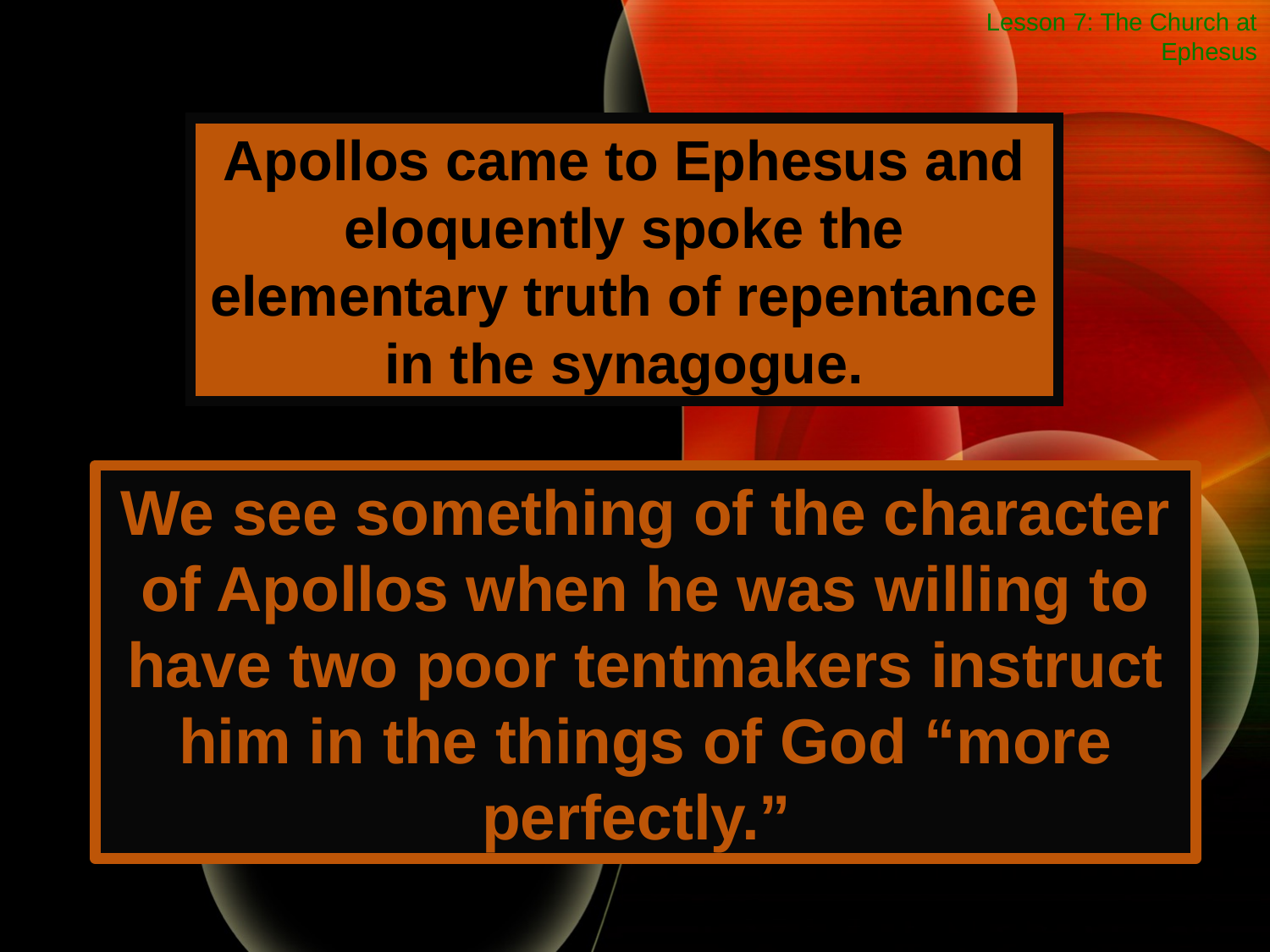

Lesson 7: The Church at Ephesus
Apollos came to Ephesus and eloquently spoke the elementary truth of repentance in the synagogue.
We see something of the character of Apollos when he was willing to have two poor tentmakers instruct him in the things of God “more perfectly.”